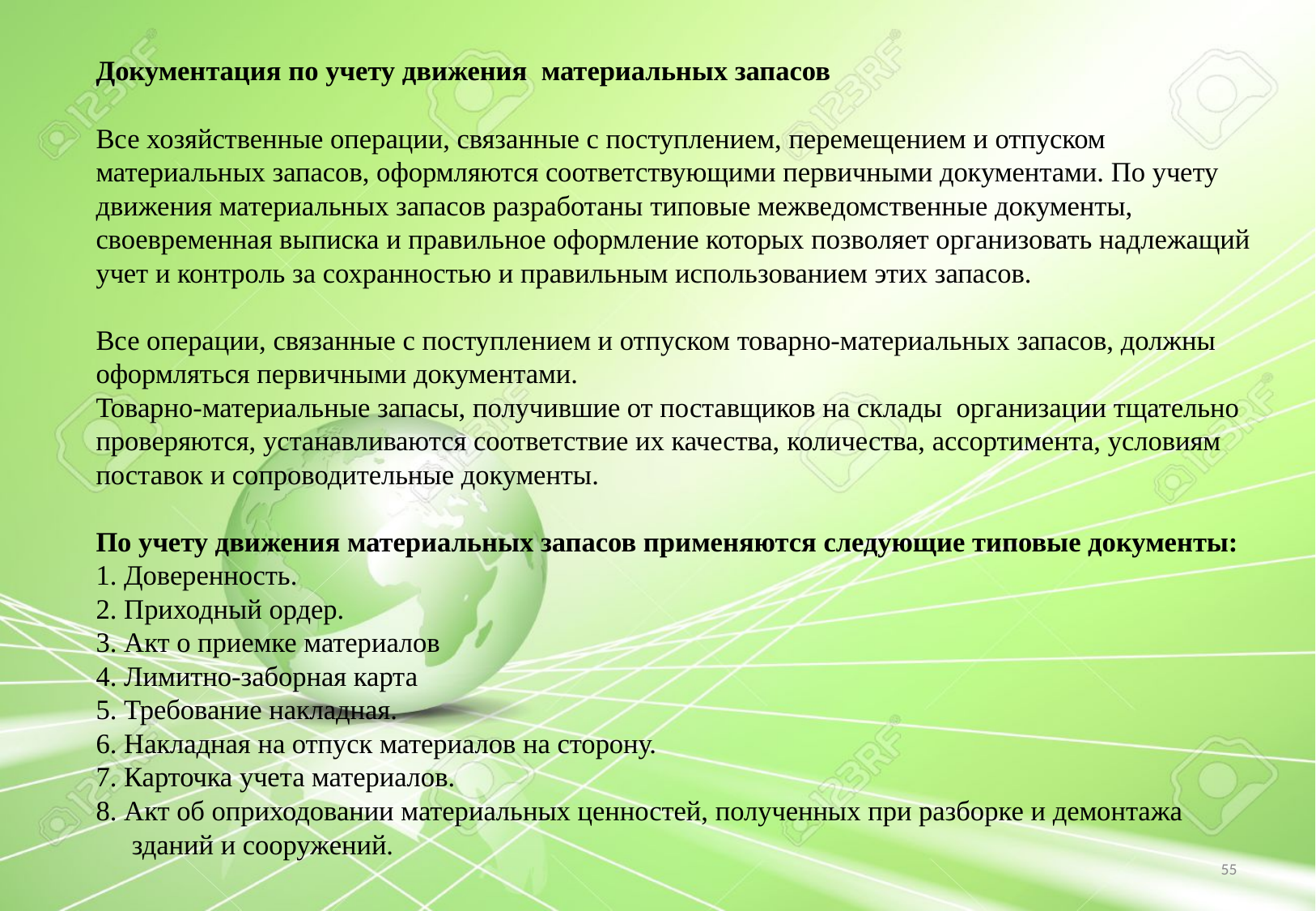

Документация по учету движения  материальных запасов

Все хозяйственные операции, связанные с поступлением, перемещением и отпуском материальных запасов, оформляются соответствующими первичными документами. По учету движения материальных запасов разработаны типовые межведомственные документы, своевременная выписка и правильное оформление которых позволяет организовать надлежащий учет и контроль за сохранностью и правильным использованием этих запасов.

Все операции, связанные с поступлением и отпуском товарно-материальных запасов, должны оформляться первичными документами.
Товарно-материальные запасы, получившие от поставщиков на склады  организации тщательно проверяются, устанавливаются соответствие их качества, количества, ассортимента, условиям поставок и сопроводительные документы.

По учету движения материальных запасов применяются следующие типовые документы:
1. Доверенность.
2. Приходный ордер.
3. Акт о приемке материалов
4. Лимитно-заборная карта
5. Требование накладная.
6. Накладная на отпуск материалов на сторону.
7. Карточка учета материалов.
8. Акт об оприходовании материальных ценностей, полученных при разборке и демонтажа зданий и сооружений.

55